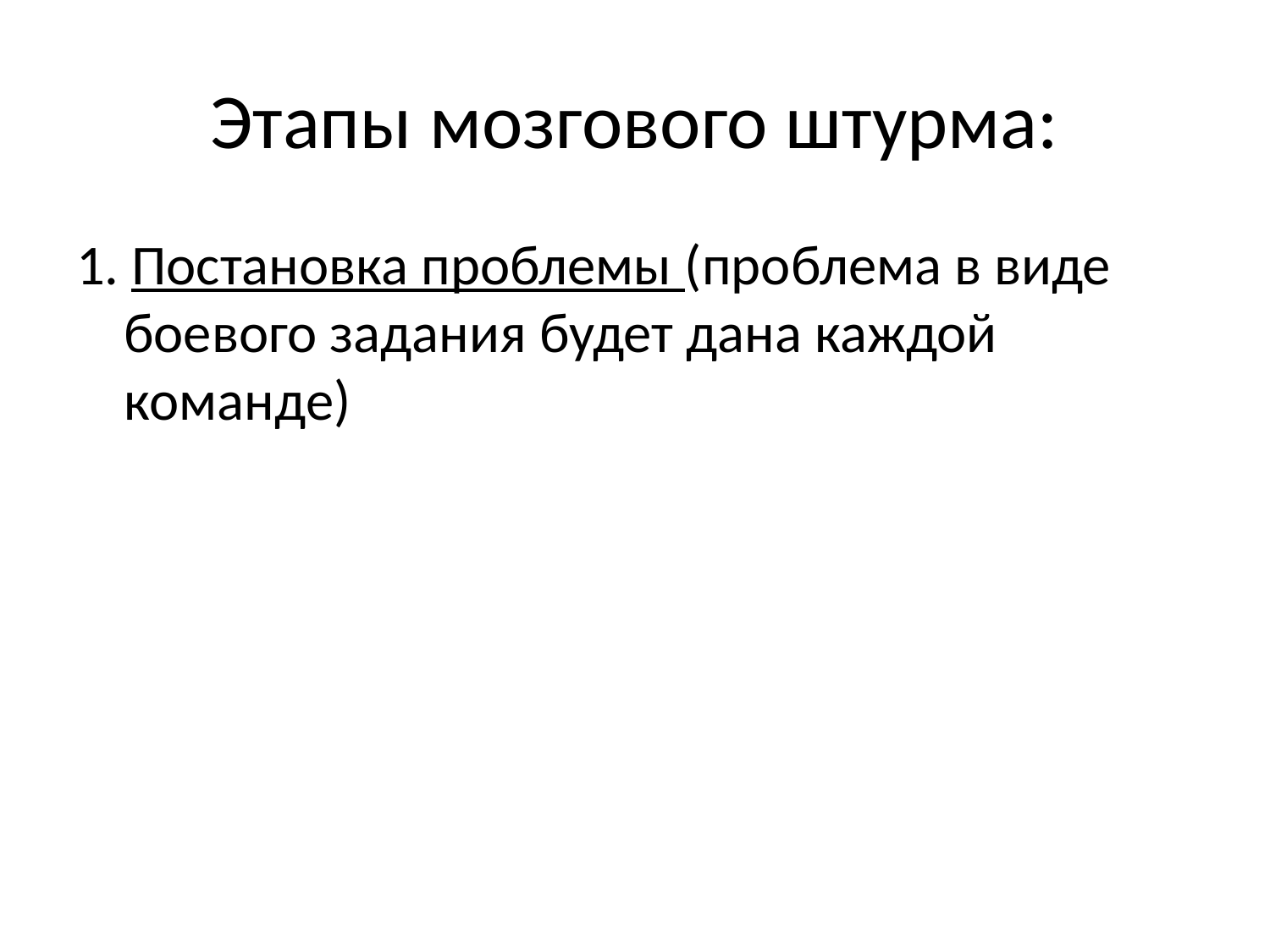

# Этапы мозгового штурма:
1. Постановка проблемы (проблема в виде боевого задания будет дана каждой команде)